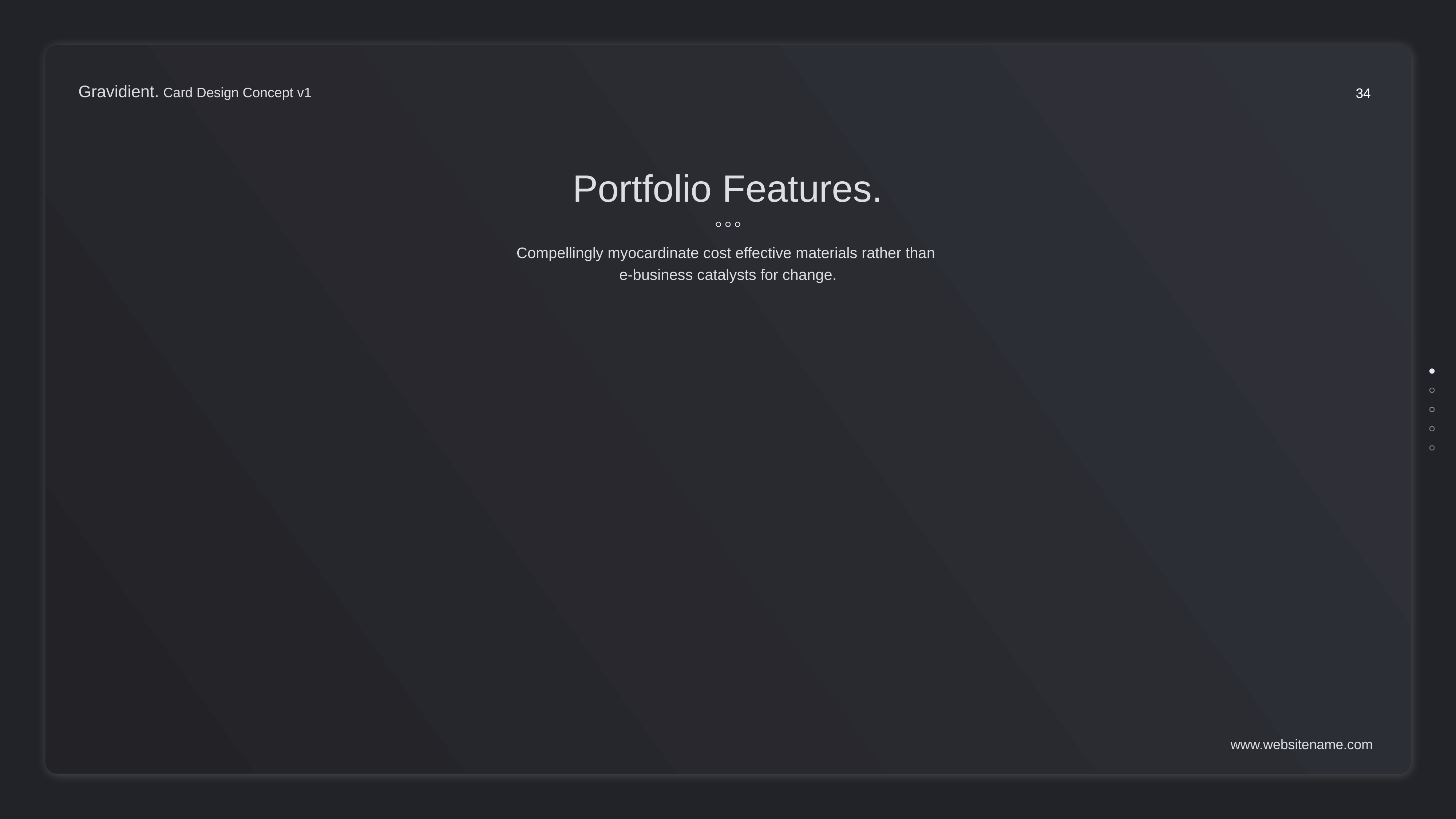

34
Portfolio Features.

Compellingly myocardinate cost effective materials rather than
e-business catalysts for change.